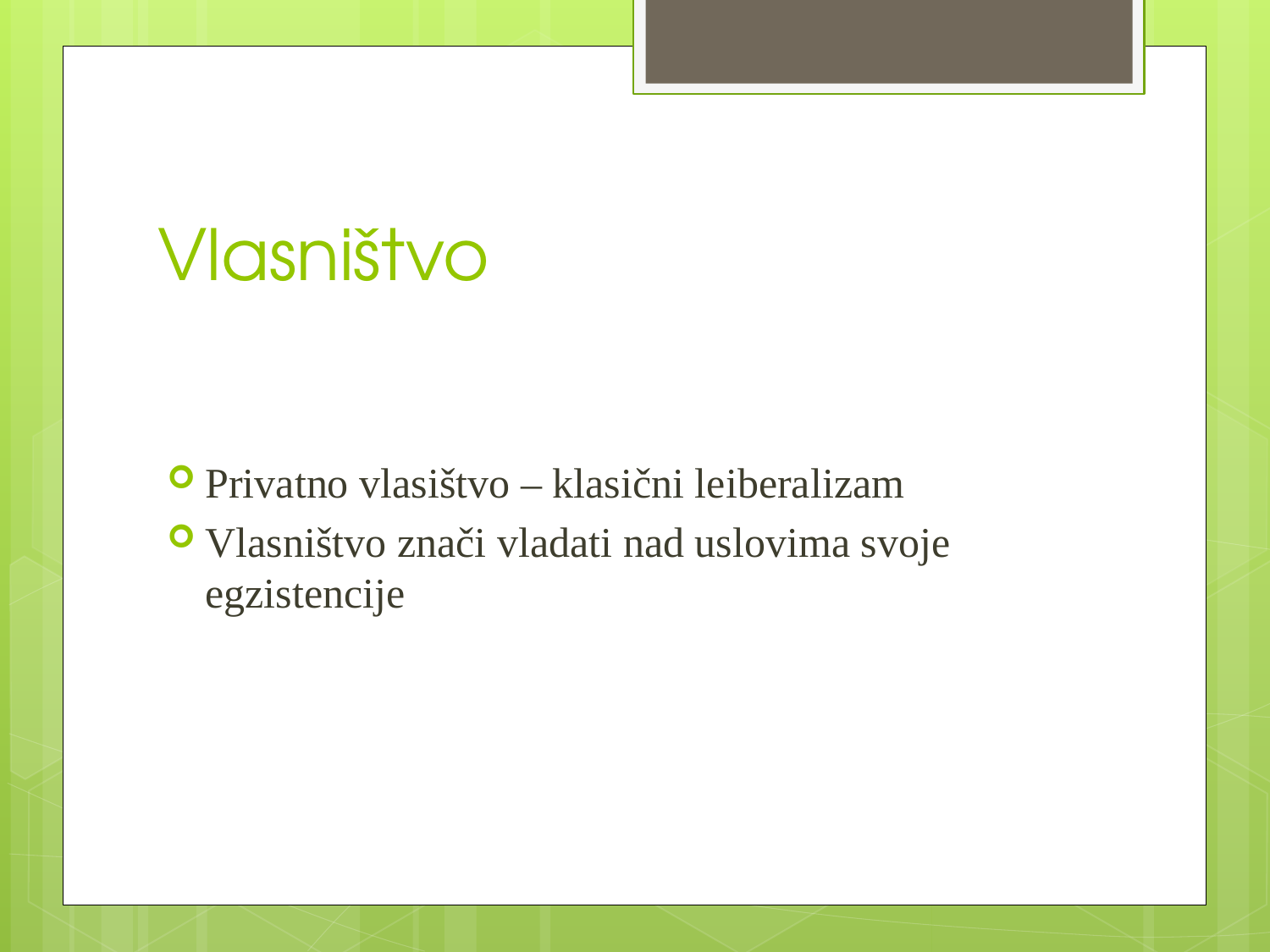

# Vlasništvo
Privatno vlasištvo – klasični leiberalizam
Vlasništvo znači vladati nad uslovima svoje egzistencije